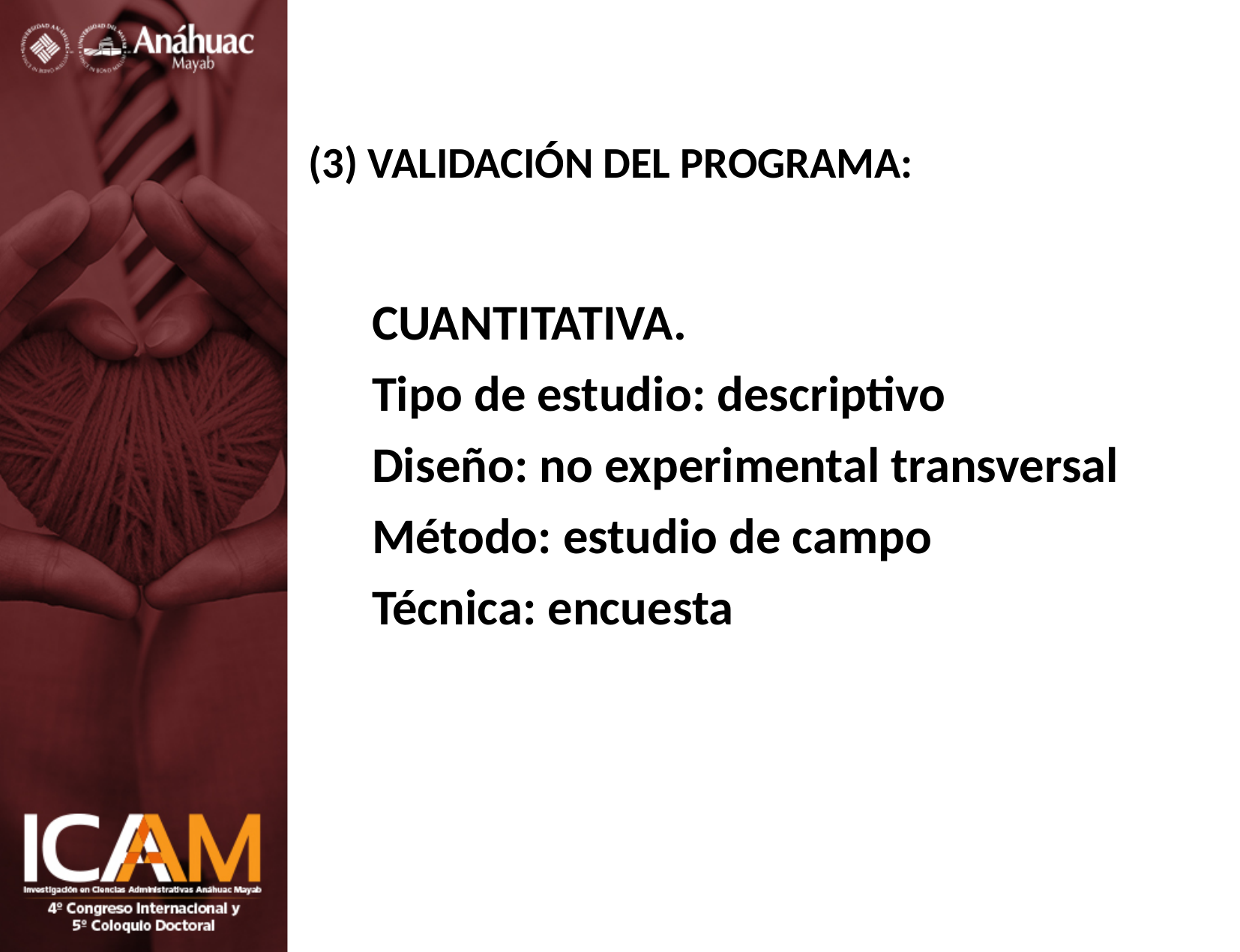

# METODOLOGIA
(3) VALIDACIÓN DEL PROGRAMA:

CUANTITATIVA.
Tipo de estudio: descriptivo
Diseño: no experimental transversal
Método: estudio de campo
Técnica: encuesta